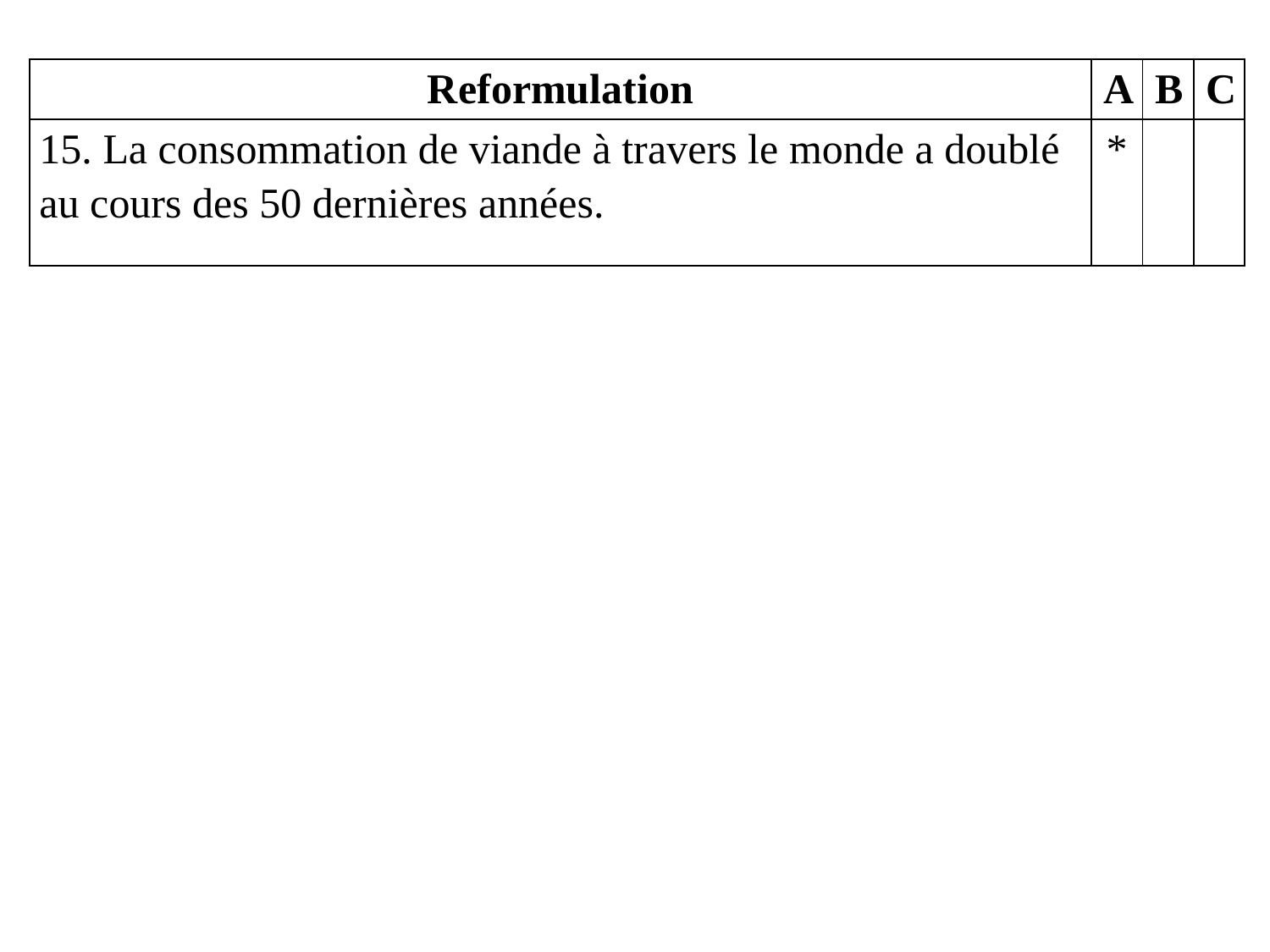

| Reformulation | A | B | C |
| --- | --- | --- | --- |
| 15. La consommation de viande à travers le monde a doublé au cours des 50 dernières années. | \* |  |  |